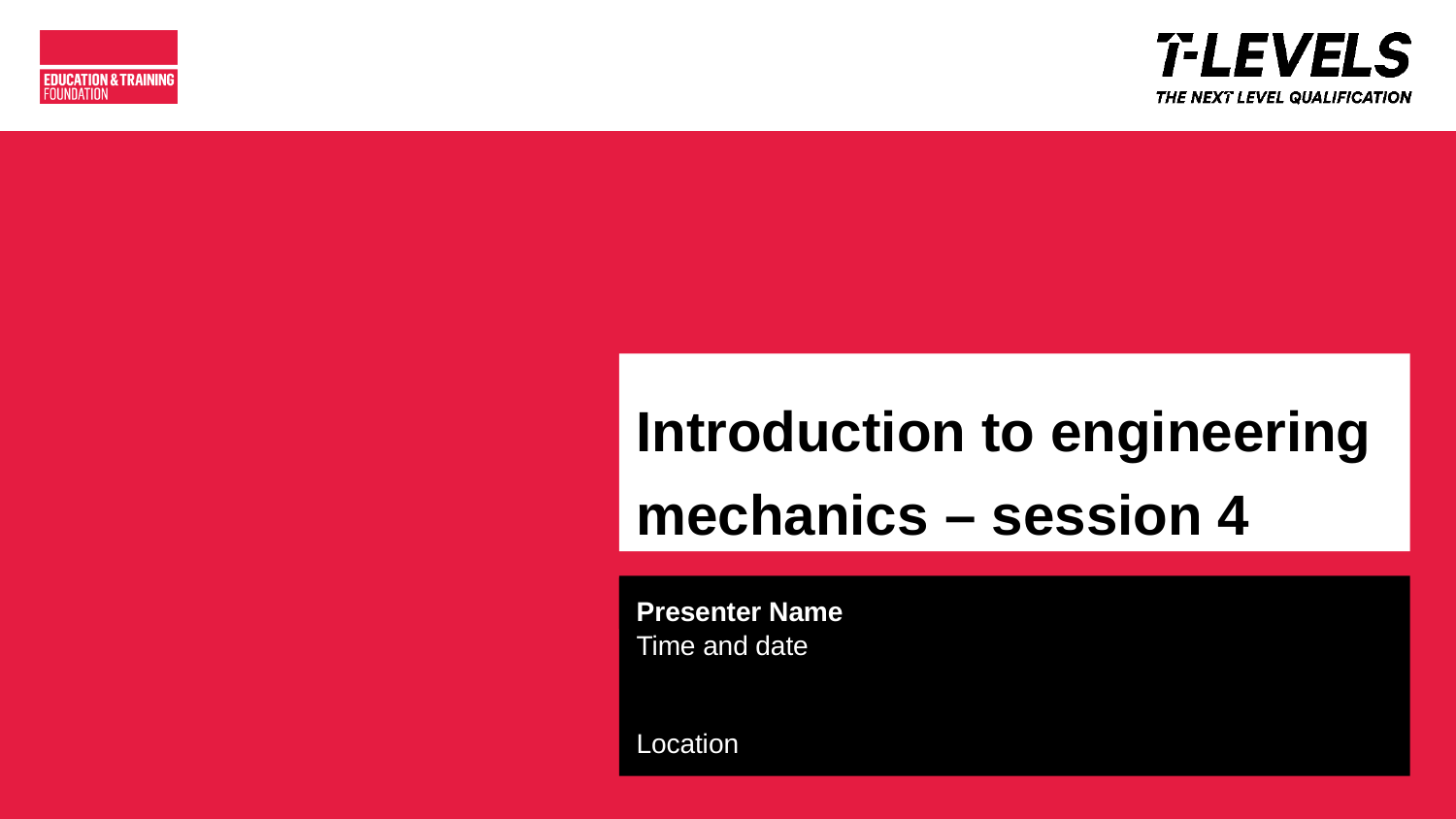

# Introduction to engineering mechanics – session 4
Presenter Name
Time and date
Location